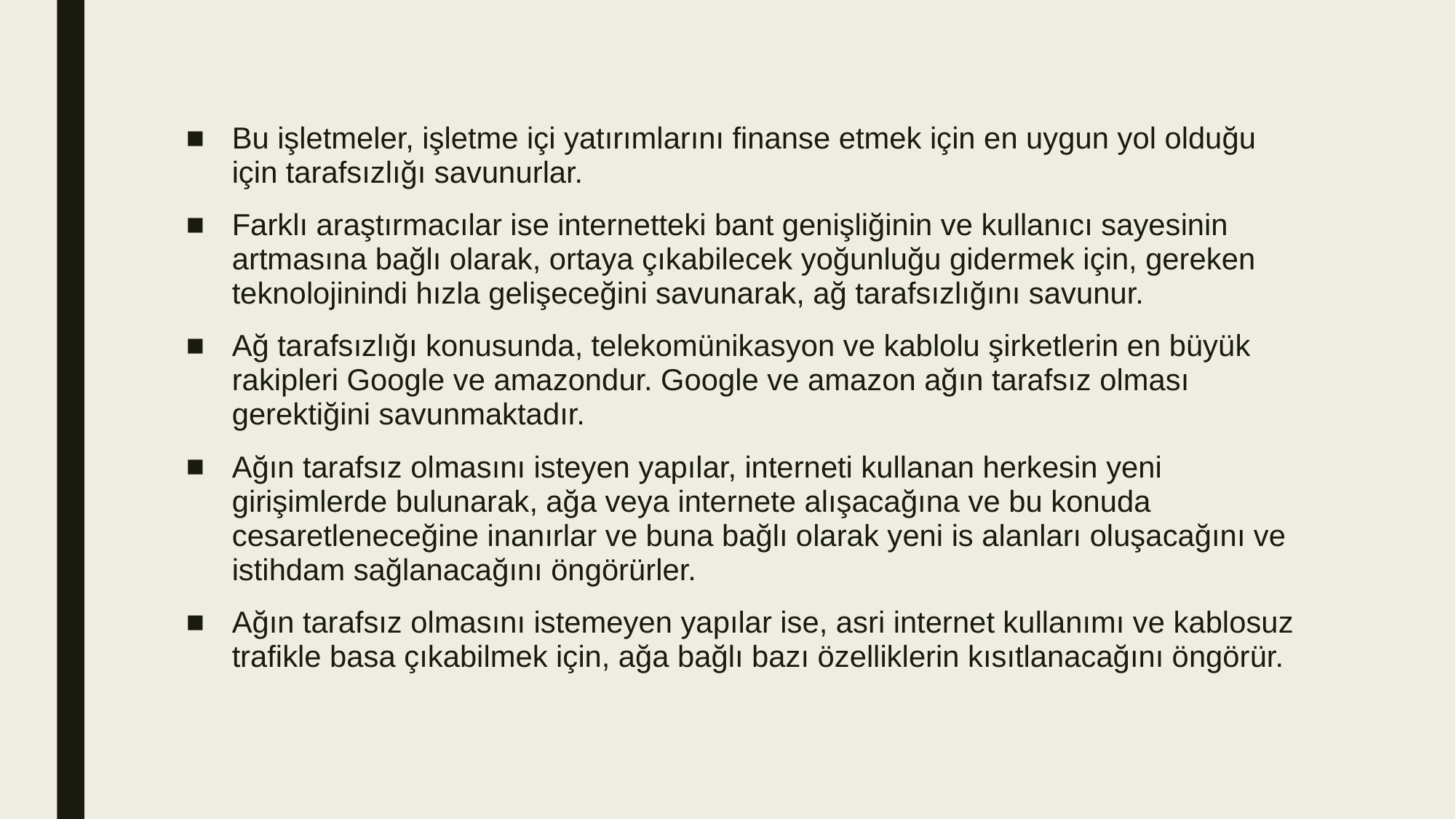

Bu işletmeler, işletme içi yatırımlarını finanse etmek için en uygun yol olduğu için tarafsızlığı savunurlar.
Farklı araştırmacılar ise internetteki bant genişliğinin ve kullanıcı sayesinin artmasına bağlı olarak, ortaya çıkabilecek yoğunluğu gidermek için, gereken teknolojinindi hızla gelişeceğini savunarak, ağ tarafsızlığını savunur.
Ağ tarafsızlığı konusunda, telekomünikasyon ve kablolu şirketlerin en büyük rakipleri Google ve amazondur. Google ve amazon ağın tarafsız olması gerektiğini savunmaktadır.
Ağın tarafsız olmasını isteyen yapılar, interneti kullanan herkesin yeni girişimlerde bulunarak, ağa veya internete alışacağına ve bu konuda cesaretleneceğine inanırlar ve buna bağlı olarak yeni is alanları oluşacağını ve istihdam sağlanacağını öngörürler.
Ağın tarafsız olmasını istemeyen yapılar ise, asri internet kullanımı ve kablosuz trafikle basa çıkabilmek için, ağa bağlı bazı özelliklerin kısıtlanacağını öngörür.